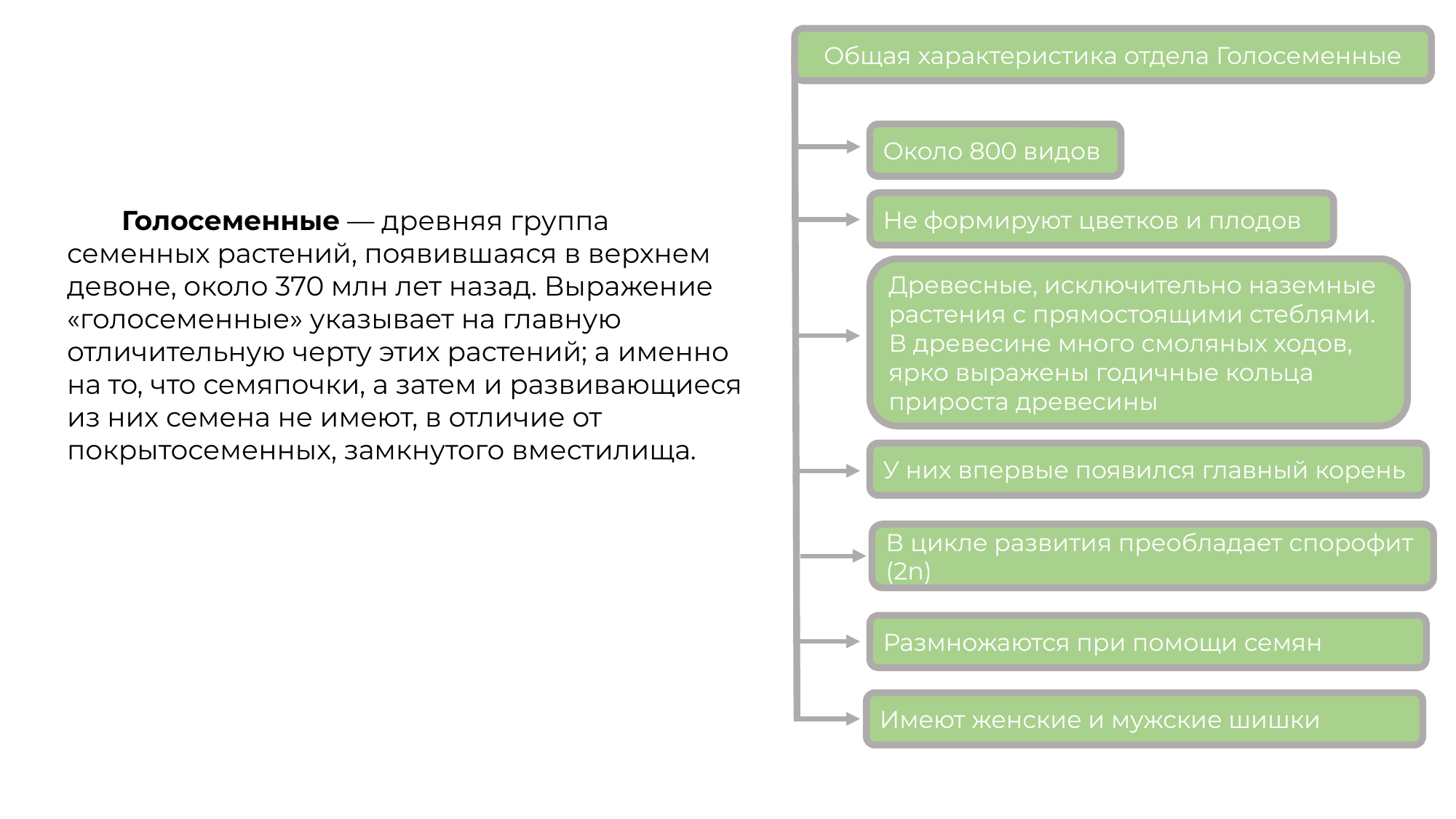

Общая характеристика отдела Голосеменные
Около 800 видов
Не формируют цветков и плодов
Голосеменные — древняя группа семенных растений, появившаяся в верхнем девоне, около 370 млн лет назад. Выражение «голосеменные» указывает на главную отличительную черту этих растений; a именно на то, что семяпочки, а затем и развивающиеся из них семена не имеют, в отличие от покрытосеменных, замкнутого вместилища.
Древесные, исключительно наземные растения с прямостоящими стеблями. В древесине много смоляных ходов, ярко выражены годичные кольца прироста древесины
У них впервые появился главный корень
В цикле развития преобладает спорофит (2n)
Размножаются при помощи семян
Имеют женские и мужские шишки